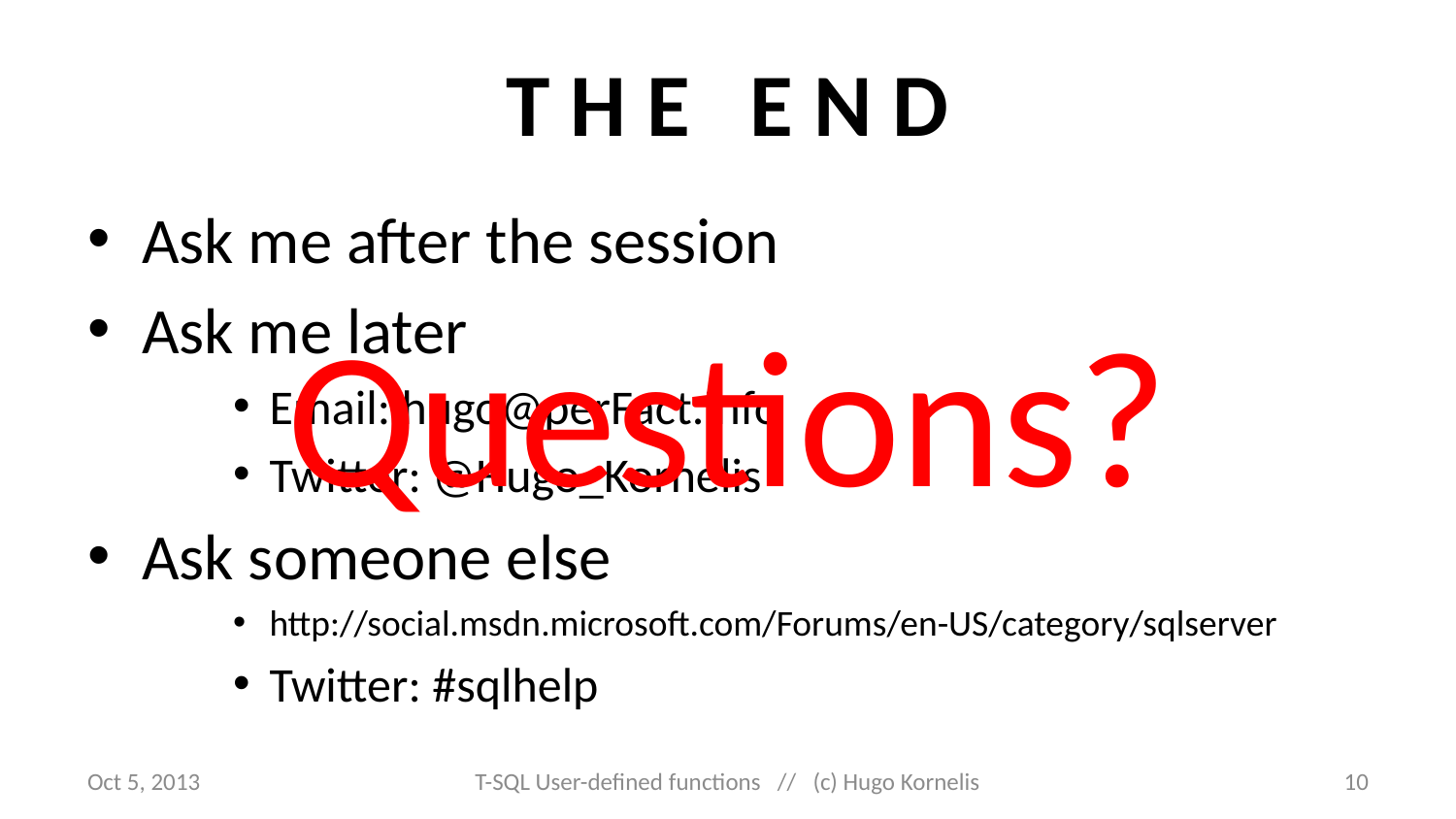

# T H E   E N D
Questions?
Ask me after the session
Ask me later
Email: hugo@perFact.info
Twitter: @Hugo_Kornelis
Ask someone else
http://social.msdn.microsoft.com/Forums/en-US/category/sqlserver
Twitter: #sqlhelp
Oct 5, 2013
T-SQL User-defined functions   //   (c) Hugo Kornelis
10